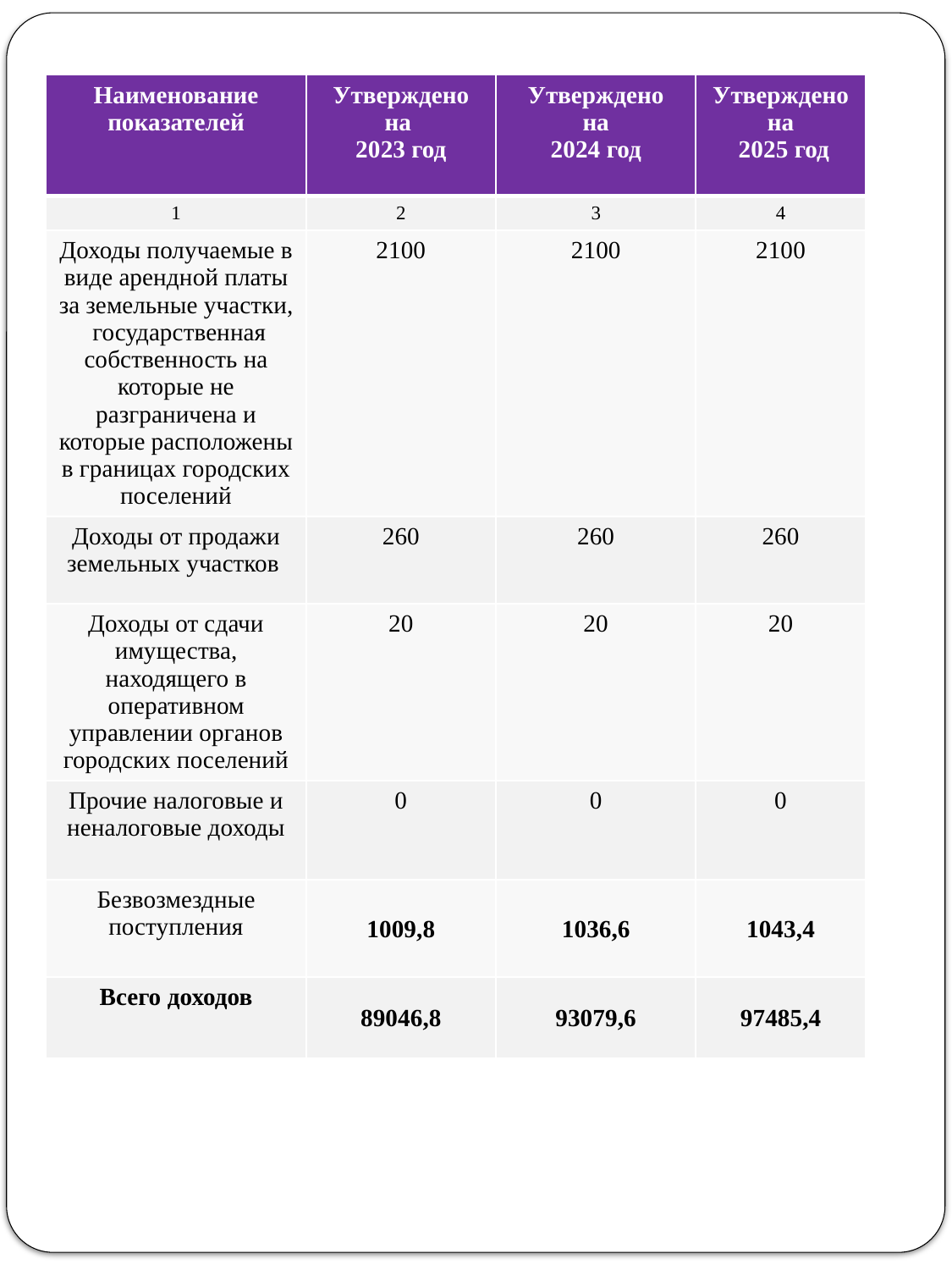

| Наименование показателей | Утверждено на 2023 год | Утверждено на 2024 год | Утверждено на 2025 год |
| --- | --- | --- | --- |
| 1 | 2 | 3 | 4 |
| Доходы получаемые в виде арендной платы за земельные участки, государственная собственность на которые не разграничена и которые расположены в границах городских поселений | 2100 | 2100 | 2100 |
| Доходы от продажи земельных участков | 260 | 260 | 260 |
| Доходы от сдачи имущества, находящего в оперативном управлении органов городских поселений | 20 | 20 | 20 |
| Прочие налоговые и неналоговые доходы | 0 | 0 | 0 |
| Безвозмездные поступления | 1009,8 | 1036,6 | 1043,4 |
| Всего доходов | 89046,8 | 93079,6 | 97485,4 |